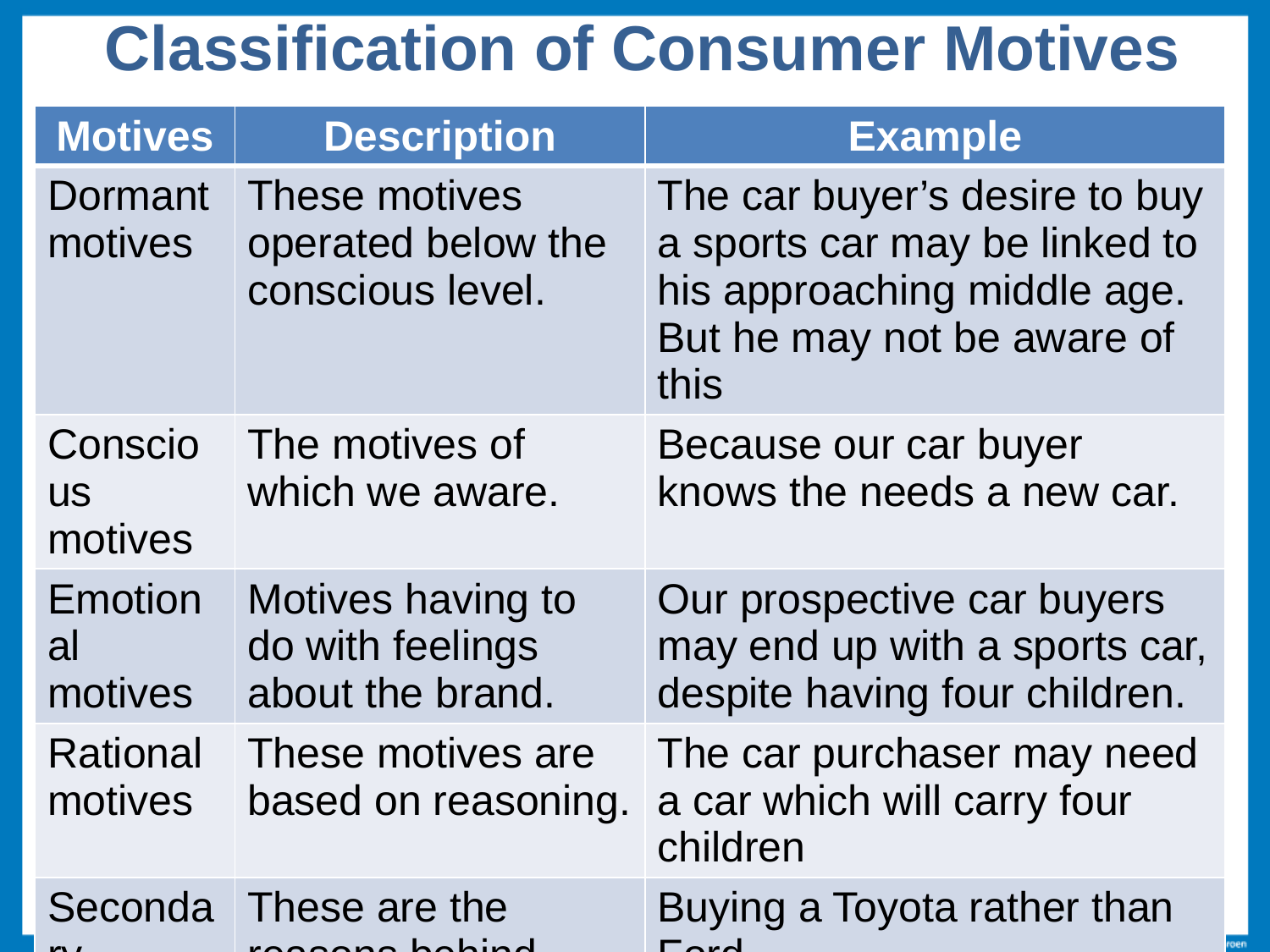

Classification of Consumer Motives
| Motives | Description | Example |
| --- | --- | --- |
| Dormant motives | These motives operated below the conscious level. | The car buyer’s desire to buy a sports car may be linked to his approaching middle age. But he may not be aware of this |
| Conscious motives | The motives of which we aware. | Because our car buyer knows the needs a new car. |
| Emotional motives | Motives having to do with feelings about the brand. | Our prospective car buyers may end up with a sports car, despite having four children. |
| Rational motives | These motives are based on reasoning. | The car purchaser may need a car which will carry four children |
| Secondary motives | These are the reasons behind buying a particular brand. | Buying a Toyota rather than Ford. |
| Primary motives | The reasons that lead to the purchase of a product class. | An individual might look for a new car to replace one which is becoming old and unreliable. |